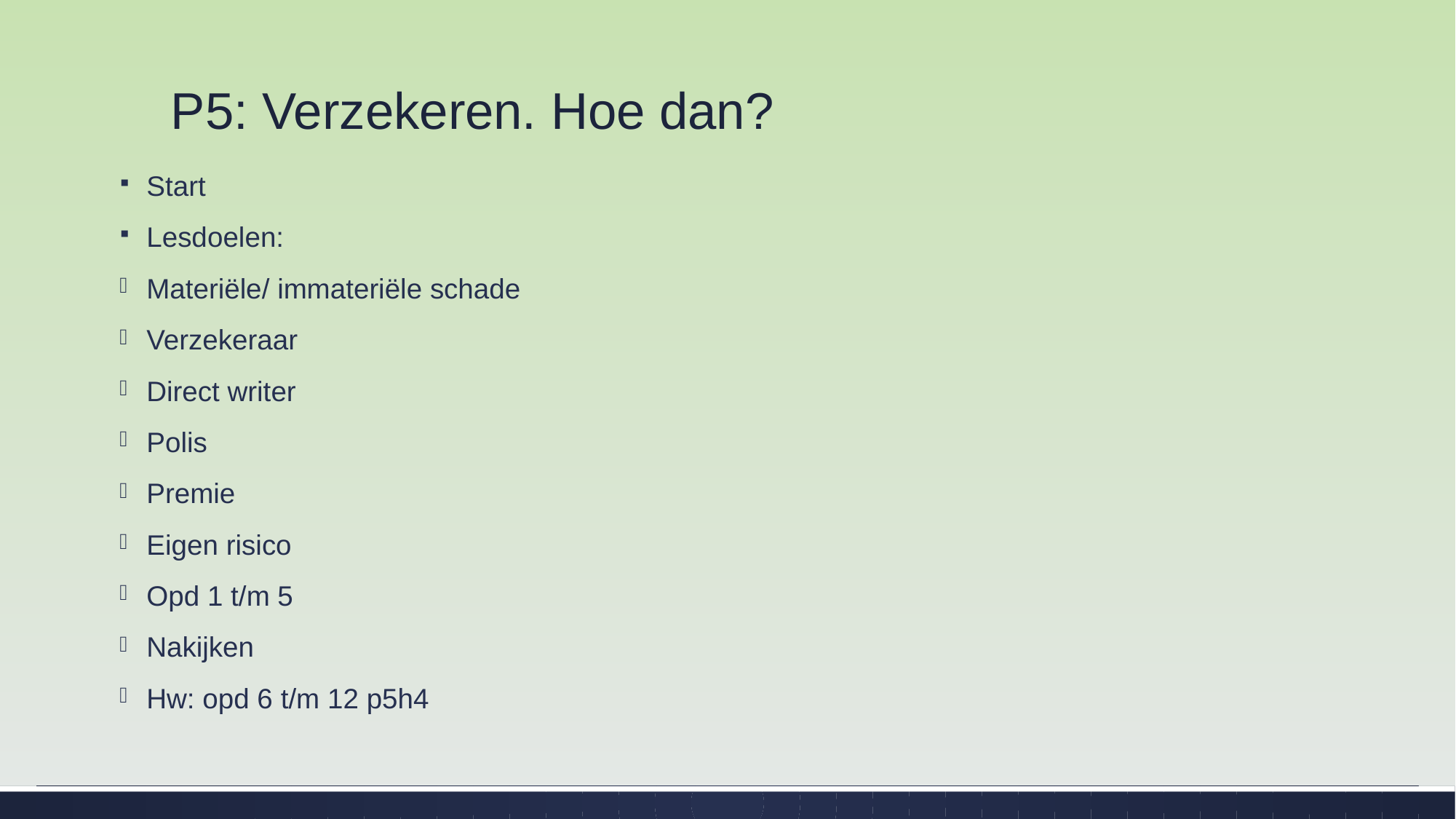

# P5: Verzekeren. Hoe dan?
Start
Lesdoelen:
Materiële/ immateriële schade
Verzekeraar
Direct writer
Polis
Premie
Eigen risico
Opd 1 t/m 5
Nakijken
Hw: opd 6 t/m 12 p5h4